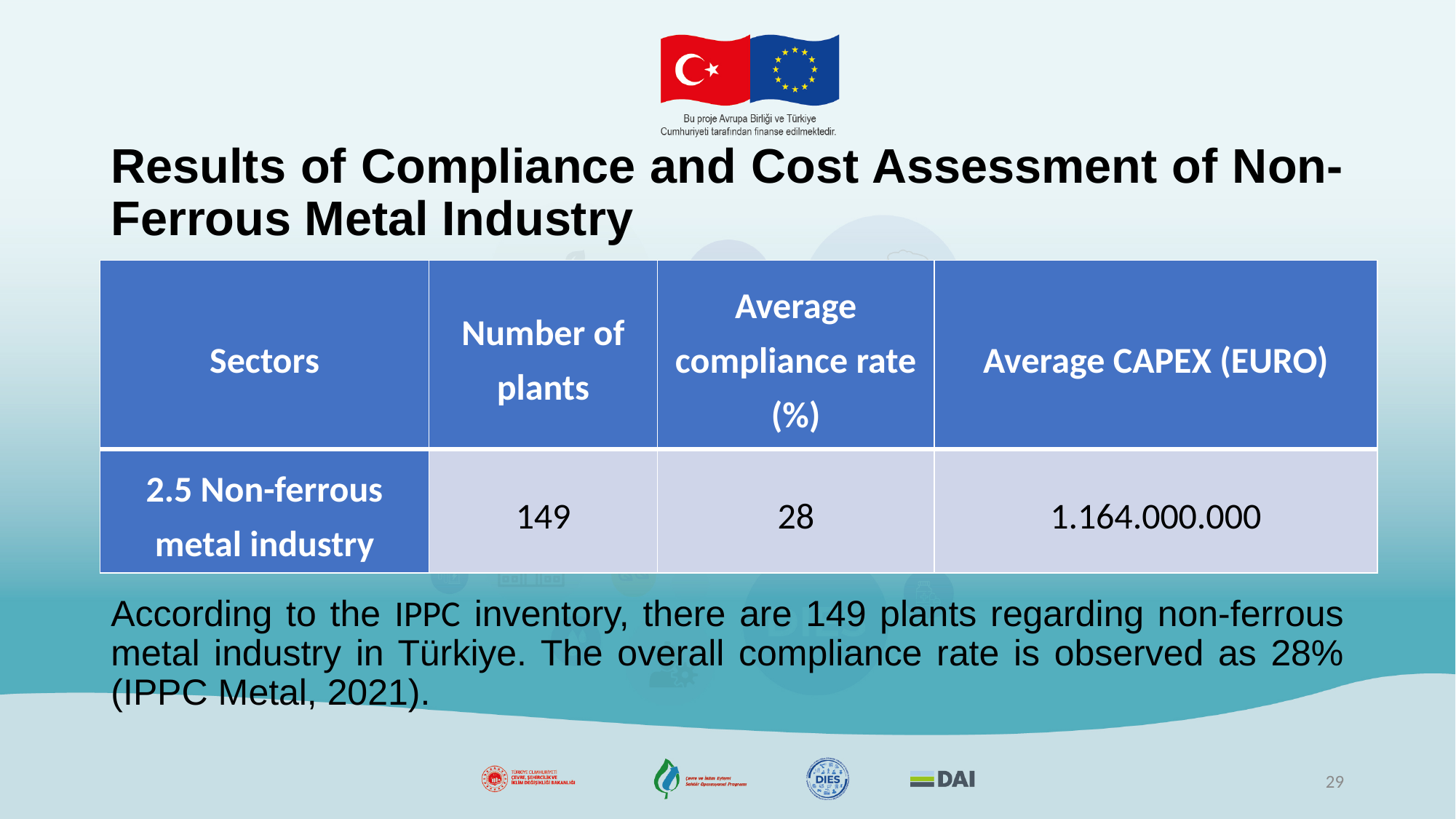

# Results of Compliance and Cost Assessment of Non-Ferrous Metal Industry
| Sectors | Number of plants | Average compliance rate (%) | Average CAPEX (EURO) |
| --- | --- | --- | --- |
| 2.5 Non-ferrous metal industry | 149 | 28 | 1.164.000.000 |
According to the IPPC inventory, there are 149 plants regarding non-ferrous metal industry in Türkiye. The overall compliance rate is observed as 28% (IPPC Metal, 2021).

29